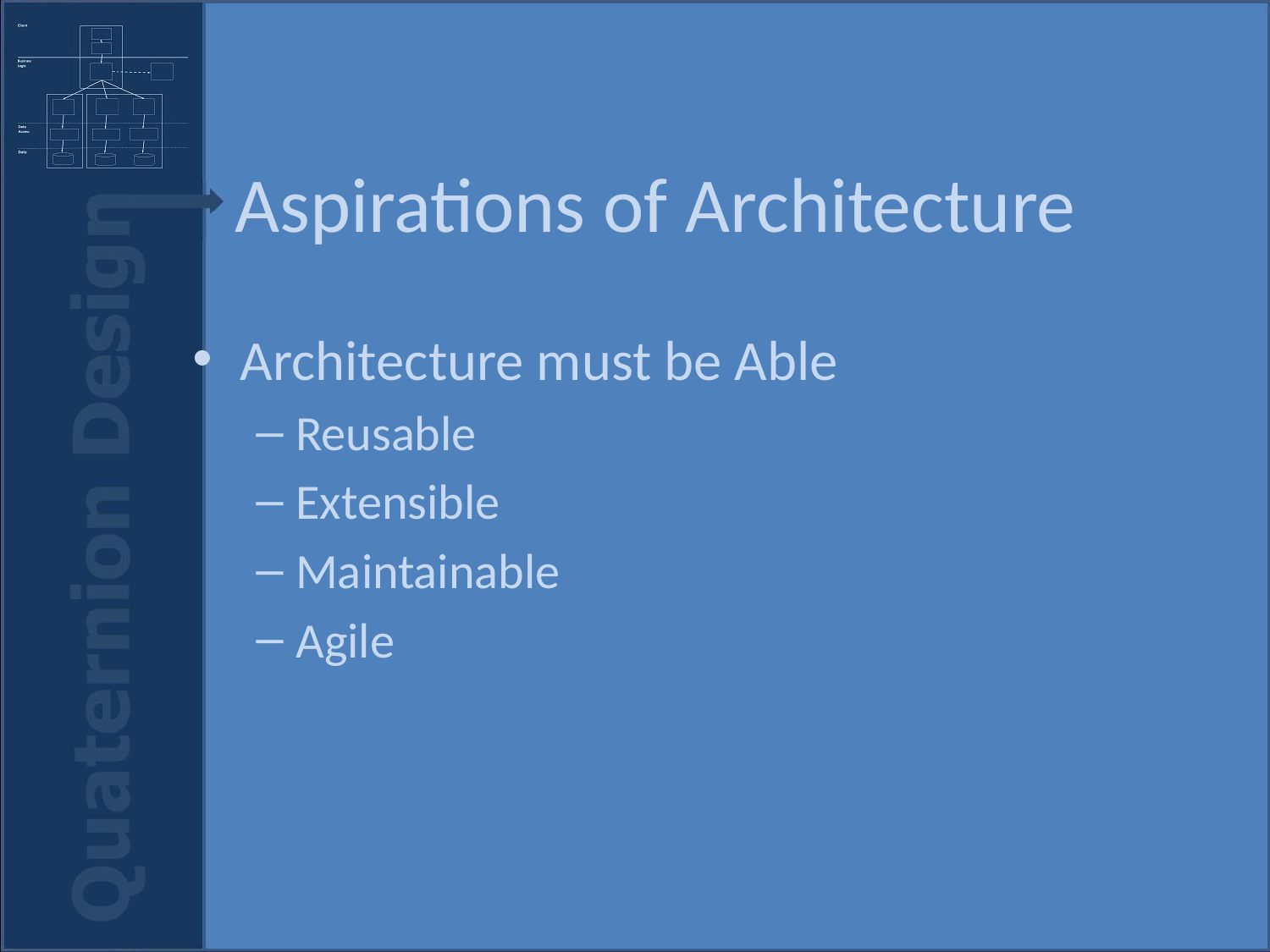

# Aspirations of Architecture
Architecture must be Able
Reusable
Extensible
Maintainable
Agile